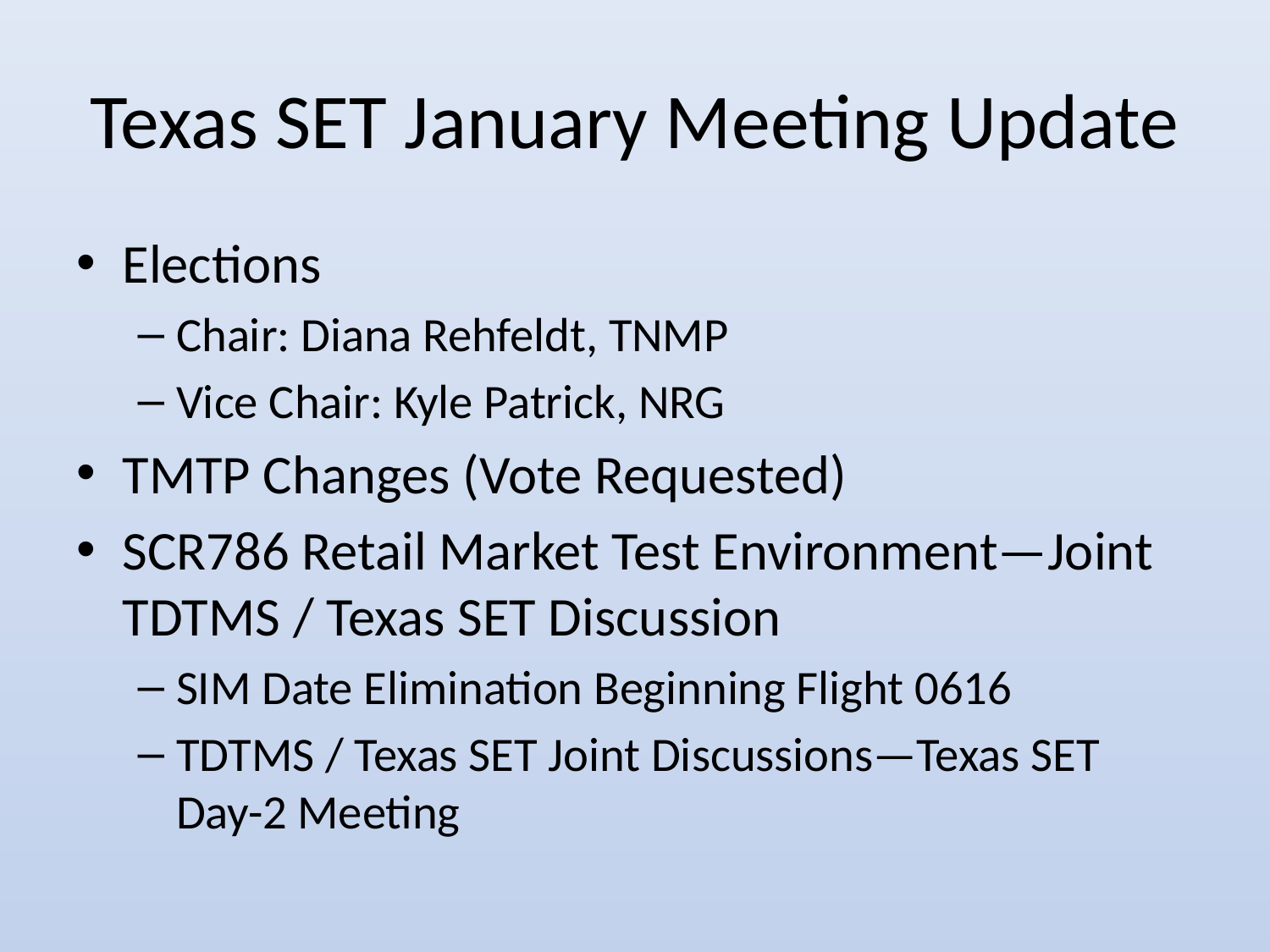

# Texas SET January Meeting Update
Elections
Chair: Diana Rehfeldt, TNMP
Vice Chair: Kyle Patrick, NRG
TMTP Changes (Vote Requested)
SCR786 Retail Market Test Environment—Joint TDTMS / Texas SET Discussion
SIM Date Elimination Beginning Flight 0616
TDTMS / Texas SET Joint Discussions—Texas SET Day-2 Meeting